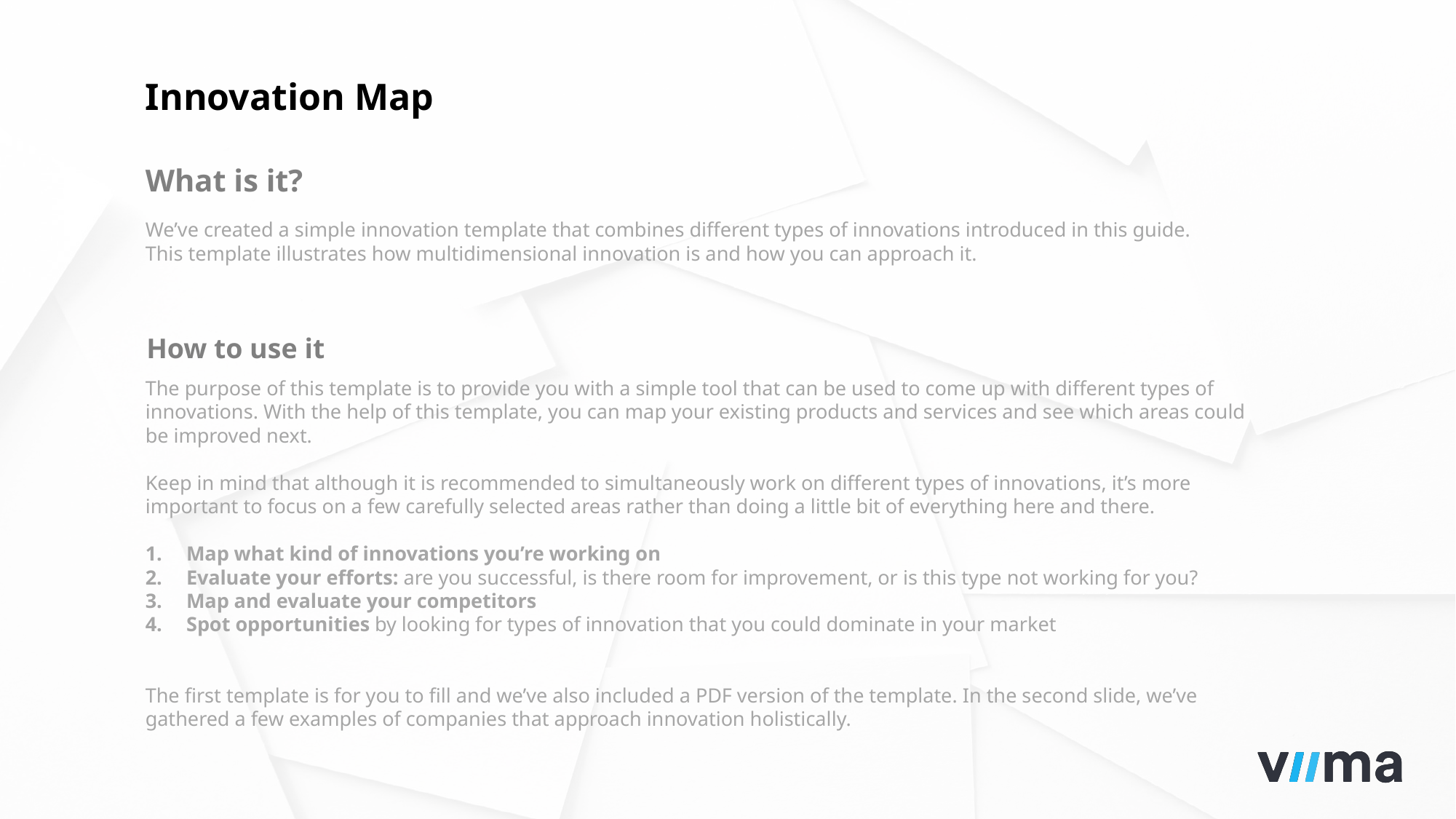

Innovation Map

What is it?
We’ve created a simple innovation template that combines different types of innovations introduced in this guide. This template illustrates how multidimensional innovation is and how you can approach it.
How to use it
The purpose of this template is to provide you with a simple tool that can be used to come up with different types of innovations. With the help of this template, you can map your existing products and services and see which areas could be improved next.

Keep in mind that although it is recommended to simultaneously work on different types of innovations, it’s more important to focus on a few carefully selected areas rather than doing a little bit of everything here and there.

Map what kind of innovations you’re working on
Evaluate your efforts: are you successful, is there room for improvement, or is this type not working for you?
Map and evaluate your competitors
Spot opportunities by looking for types of innovation that you could dominate in your market

The first template is for you to fill and we’ve also included a PDF version of the template. In the second slide, we’ve gathered a few examples of companies that approach innovation holistically.